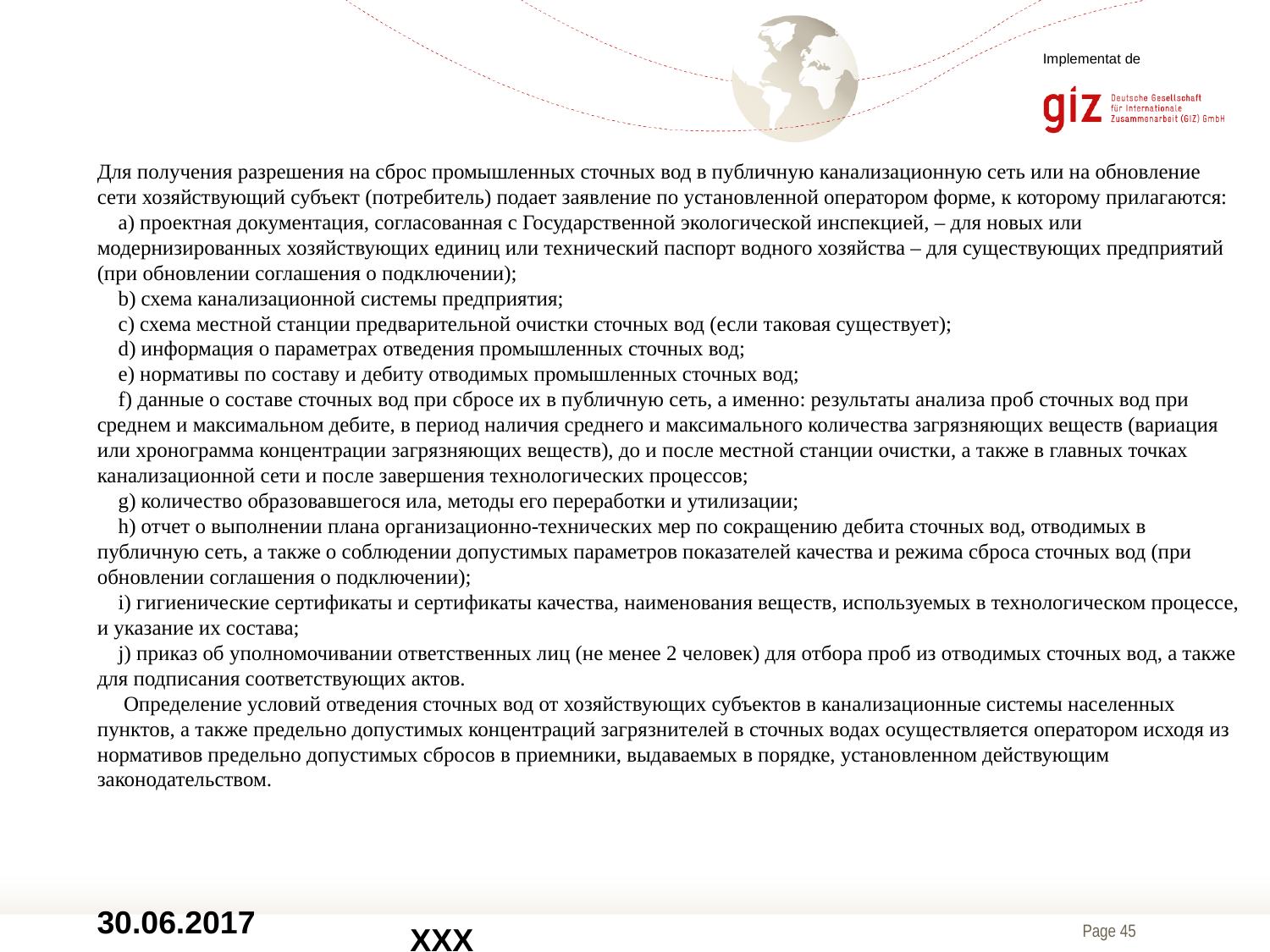

Implementat de
Для получения разрешения на сброс промышленных сточных вод в публичную канализационную сеть или на обновление сети хозяйствующий субъект (потребитель) подает заявление по установленной оператором форме, к которому прилагаются:
    a) проектная документация, согласованная с Государственной экологической инспекцией, – для новых или модернизированных хозяйствующих единиц или технический паспорт водного хозяйства – для существующих предприятий (при обновлении соглашения о подключении);
    b) схема канализационной системы предприятия;
    c) схема местной станции предварительной очистки сточных вод (если таковая существует);
    d) информация о параметрах отведения промышленных сточных вод;
    e) нормативы по составу и дебиту отводимых промышленных сточных вод;
    f) данные о составе сточных вод при сбросе их в публичную сеть, а именно: результаты анализа проб сточных вод при среднем и максимальном дебите, в период наличия среднего и максимального количества загрязняющих веществ (вариация или хронограмма концентрации загрязняющих веществ), до и после местной станции очистки, а также в главных точках канализационной сети и после завершения технологических процессов;
    g) количество образовавшегося ила, методы его переработки и утилизации;
    h) отчет о выполнении плана организационно-технических мер по сокращению дебита сточных вод, отводимых в публичную сеть, а также о соблюдении допустимых параметров показателей качества и режима сброса сточных вод (при обновлении соглашения о подключении);
    i) гигиенические сертификаты и сертификаты качества, наименования веществ, используемых в технологическом процессе, и указание их состава;
    j) приказ об уполномочивании ответственных лиц (не менее 2 человек) для отбора проб из отводимых сточных вод, а также для подписания соответствующих актов.
     Определение условий отведения сточных вод от хозяйствующих субъектов в канализационные системы населенных пунктов, а также предельно допустимых концентраций загрязнителей в сточных водах осуществляется оператором исходя из нормативов предельно допустимых сбросов в приемники, выдаваемых в порядке, установленном действующим законодательством.
30.06.2017
XXX